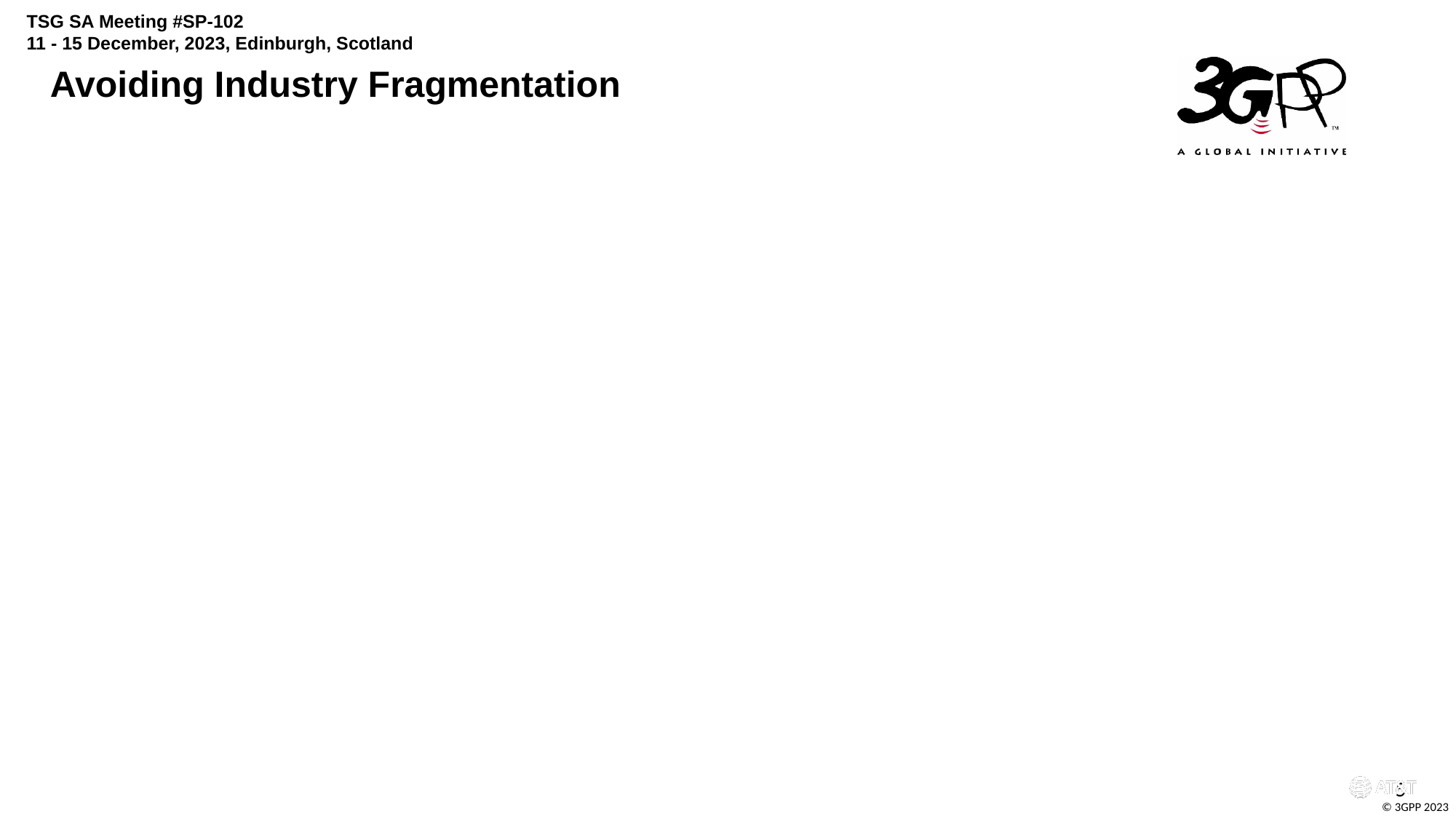

5
# Avoiding Industry Fragmentation
One Global 6G standard via 3GPP and OPs
Agreeing to a common set of priorities
Alignment with O-RAN Alliance and recognition of O-RAN defined specifications and interfaces
Avoiding multiple migration paths from 5G to 6G
Spectrum Considerations

Source: ITU